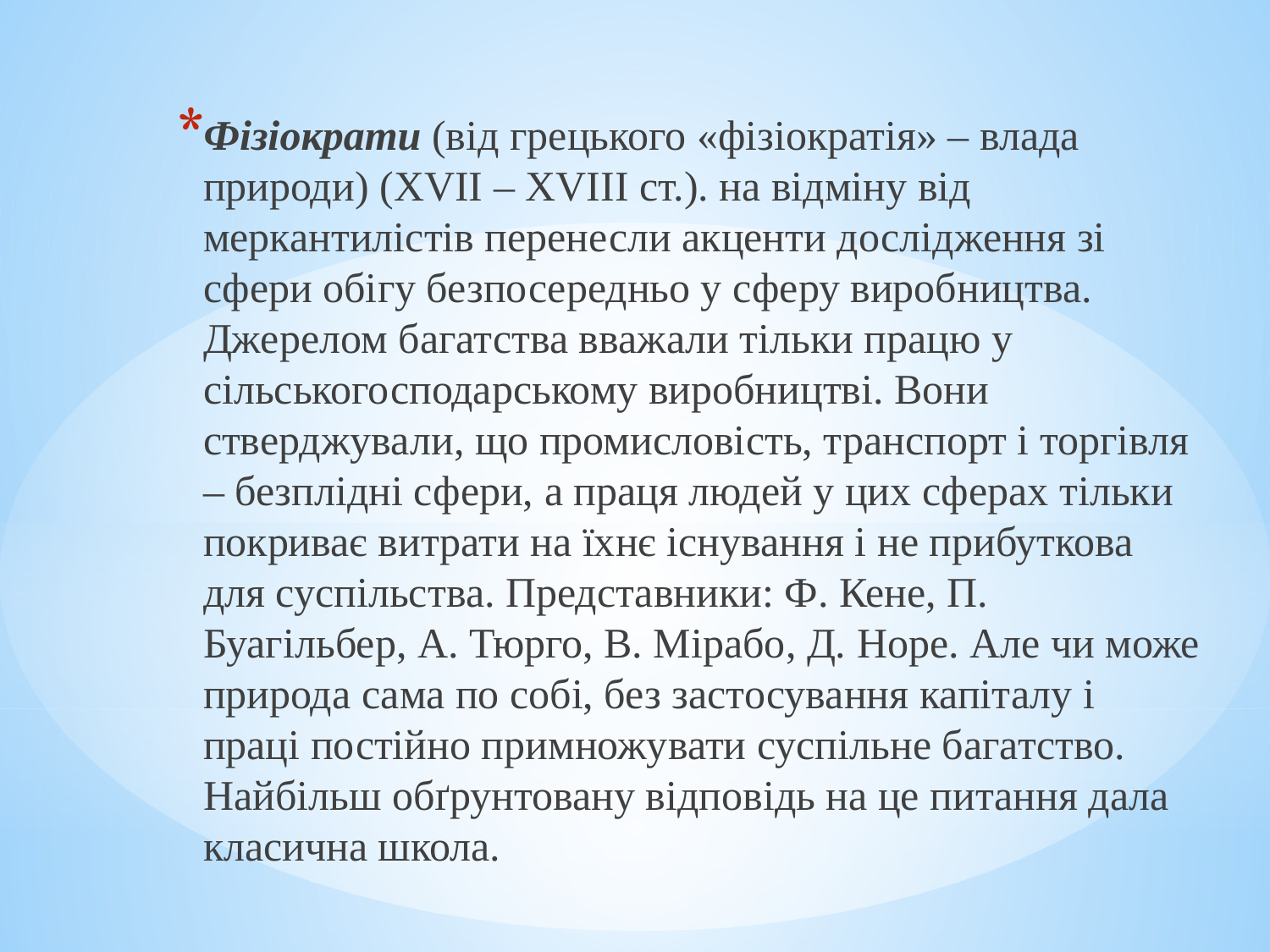

Фізіократи (від грецького «фізіократія» – влада природи) (XVІI – XVІIІ ст.). на відміну від меркантилістів перенесли акценти дослідження зі сфери обігу безпосередньо у сферу виробництва. Джерелом багатства вважали тільки працю у сільськогосподарському виробництві. Вони стверджували, що промисловість, транспорт і торгівля – безплідні сфери, а праця людей у цих сферах тільки покриває витрати на їхнє існування і не прибуткова для суспільства. Представники: Ф. Кене, П. Буагільбер, А. Тюрго, В. Мірабо, Д. Норе. Але чи може природа сама по собі, без застосування капіталу і праці постійно примножувати суспільне багатство. Найбільш обґрунтовану відповідь на це питання дала класична школа.